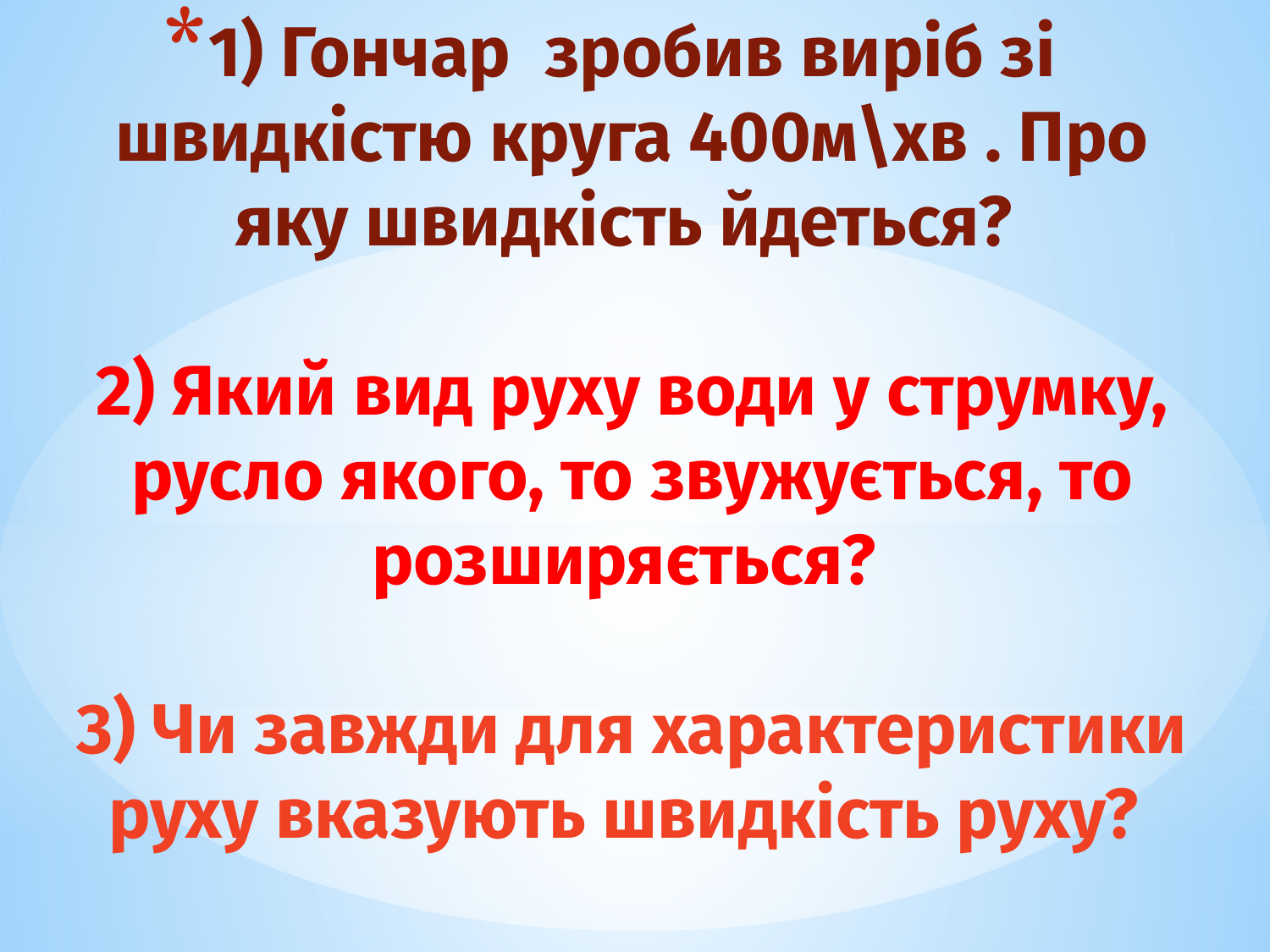

# 1) Гончар  зробив виріб зі швидкістю круга 400м\хв . Про яку швидкість йдеться? 2) Який вид руху води у струмку, русло якого, то звужується, то розширяється? 3) Чи завжди для характеристики руху вказують швидкість руху?